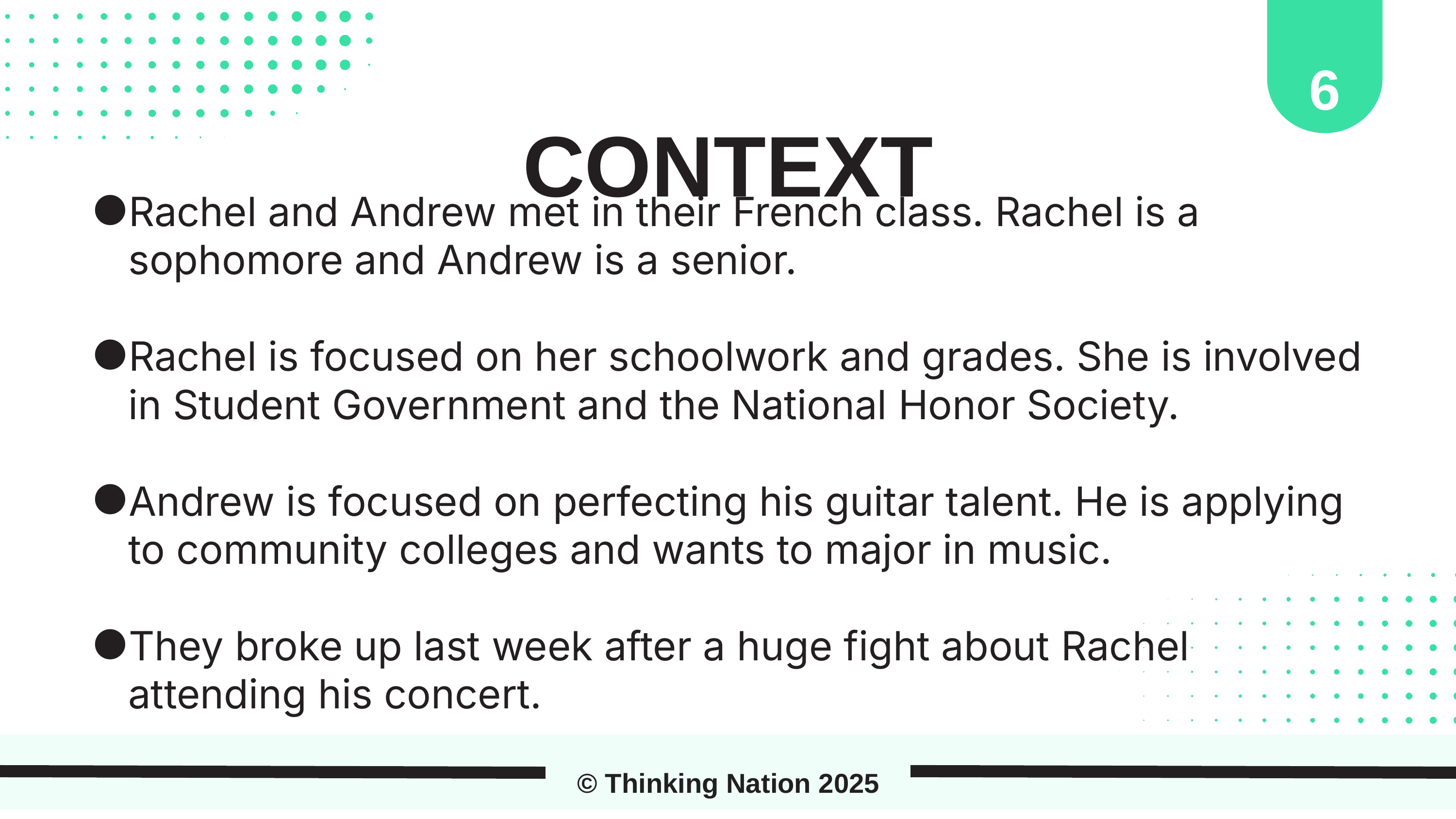

6
CONTEXT
Rachel and Andrew met in their French class. Rachel is a sophomore and Andrew is a senior.

Rachel is focused on her schoolwork and grades. She is involved in Student Government and the National Honor Society.

Andrew is focused on perfecting his guitar talent. He is applying to community colleges and wants to major in music.

They broke up last week after a huge fight about Rachel attending his concert.

© Thinking Nation 2025